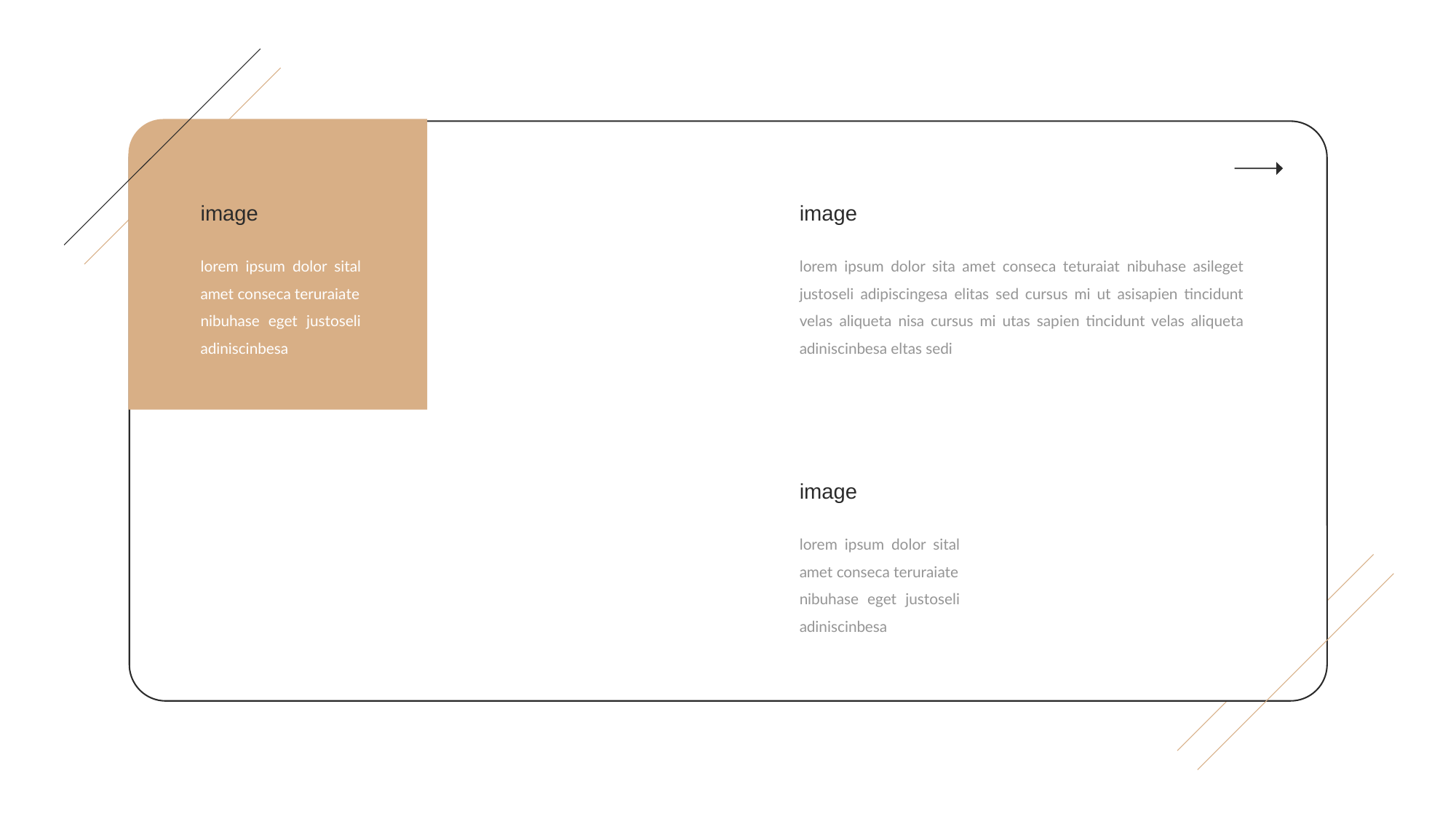

image
lorem ipsum dolor sita amet conseca teturaiat nibuhase asileget justoseli adipiscingesa elitas sed cursus mi ut asisapien tincidunt velas aliqueta nisa cursus mi utas sapien tincidunt velas aliqueta adiniscinbesa eltas sedi
image
lorem ipsum dolor sital amet conseca teruraiate
nibuhase eget justoseli adiniscinbesa

image
lorem ipsum dolor sital amet conseca teruraiate
nibuhase eget justoseli adiniscinbesa